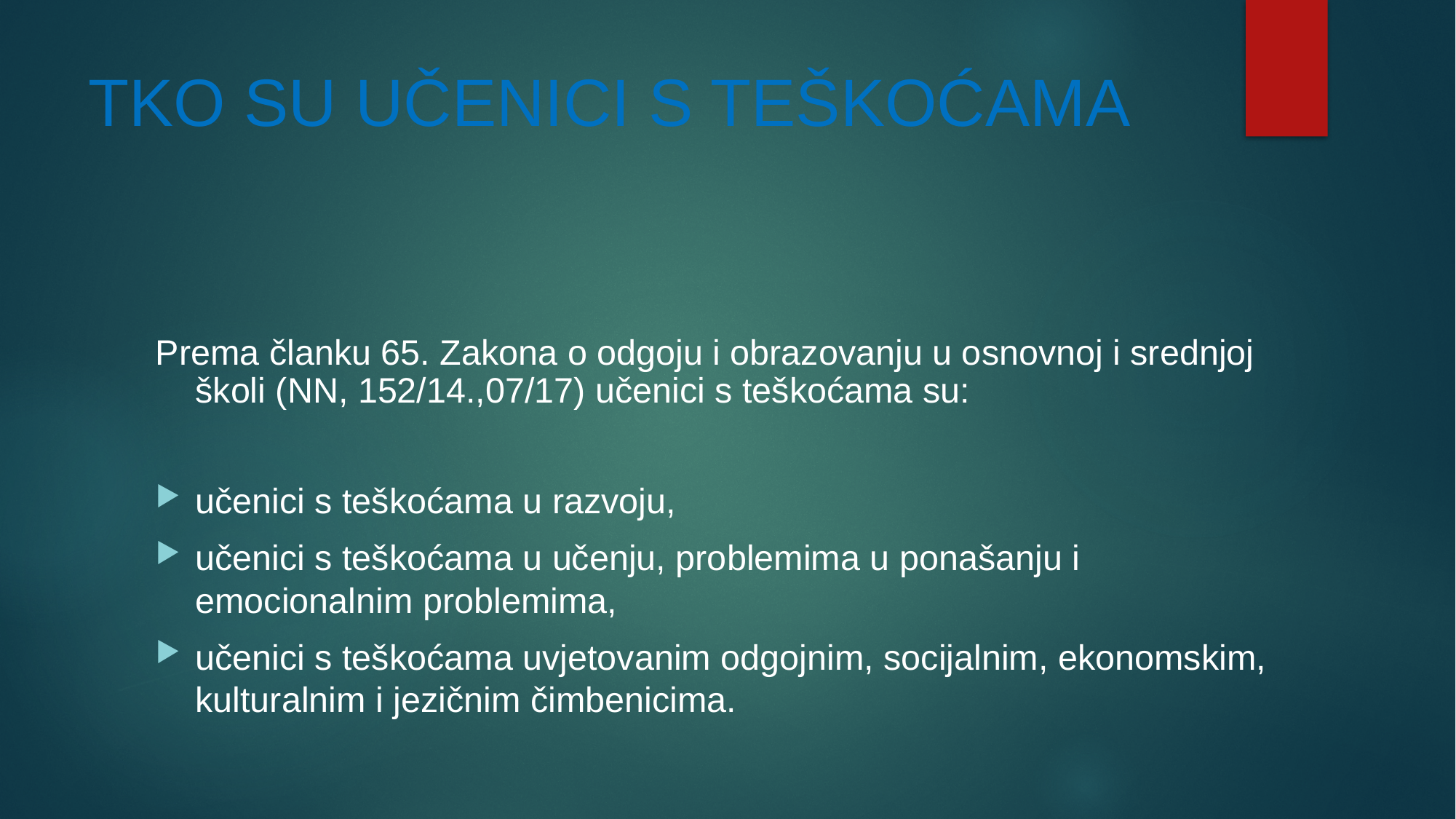

# TKO SU UČENICI S TEŠKOĆAMA
Prema članku 65. Zakona o odgoju i obrazovanju u osnovnoj i srednjoj školi (NN, 152/14.,07/17) učenici s teškoćama su:

učenici s teškoćama u razvoju,
učenici s teškoćama u učenju, problemima u ponašanju i emocionalnim problemima,
učenici s teškoćama uvjetovanim odgojnim, socijalnim, ekonomskim, kulturalnim i jezičnim čimbenicima.